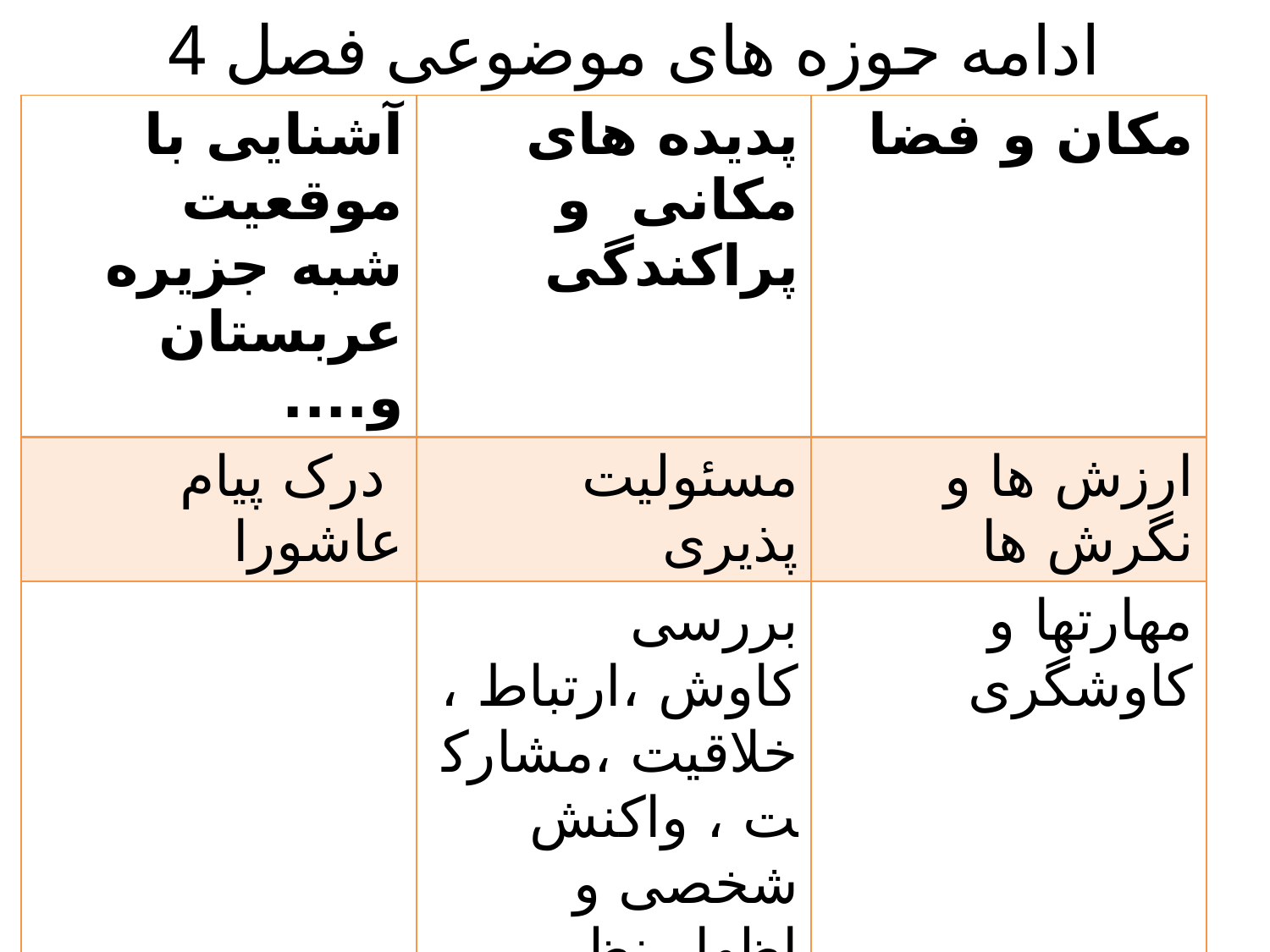

# ادامه حوزه های موضوعی فصل 4
| آشنایی با موقعیت شبه جزیره عربستان و.... | پدیده های مکانی و پراکندگی | مکان و فضا |
| --- | --- | --- |
| درک پیام عاشورا | مسئولیت پذیری | ارزش ها و نگرش ها |
|  | بررسی کاوش ،ارتباط ،خلاقیت ،مشارکت ، واکنش شخصی و اظهار نظر | مهارتها و کاوشگری |